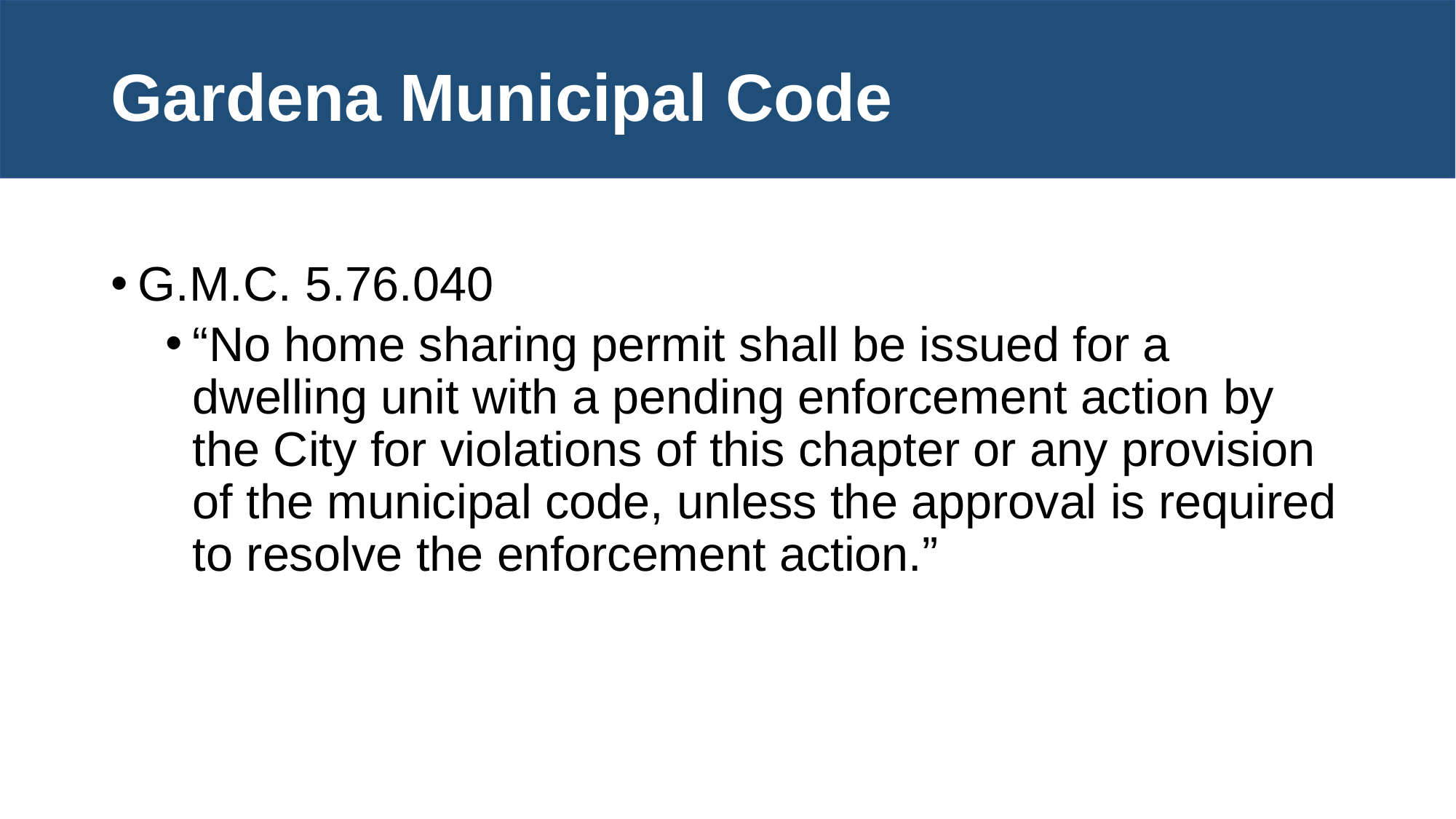

# Gardena Municipal Code
G.M.C. 5.76.040
“No home sharing permit shall be issued for a dwelling unit with a pending enforcement action by the City for violations of this chapter or any provision of the municipal code, unless the approval is required to resolve the enforcement action.”